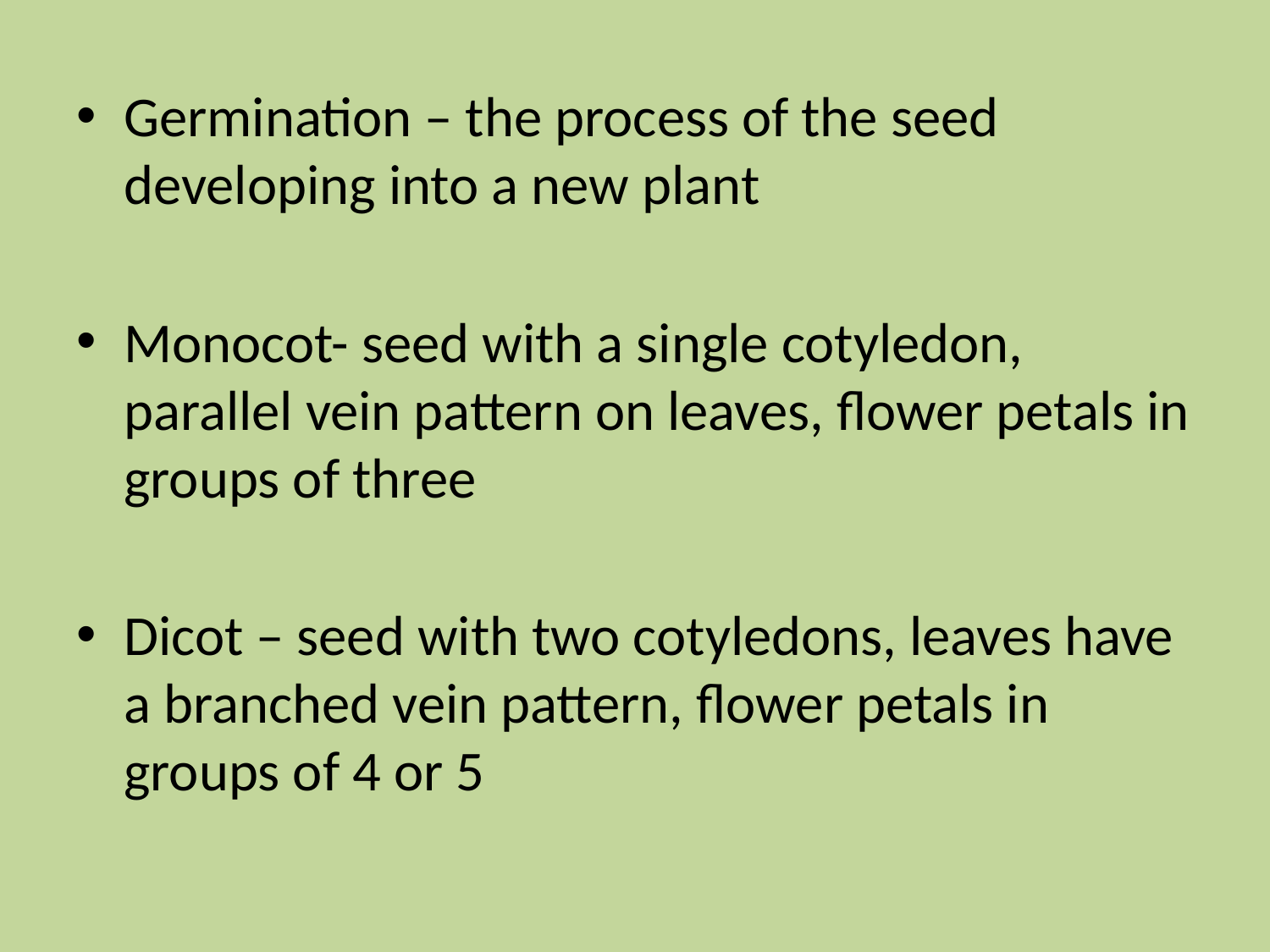

Germination – the process of the seed developing into a new plant

Monocot- seed with a single cotyledon, parallel vein pattern on leaves, flower petals in groups of three

Dicot – seed with two cotyledons, leaves have a branched vein pattern, flower petals in groups of 4 or 5